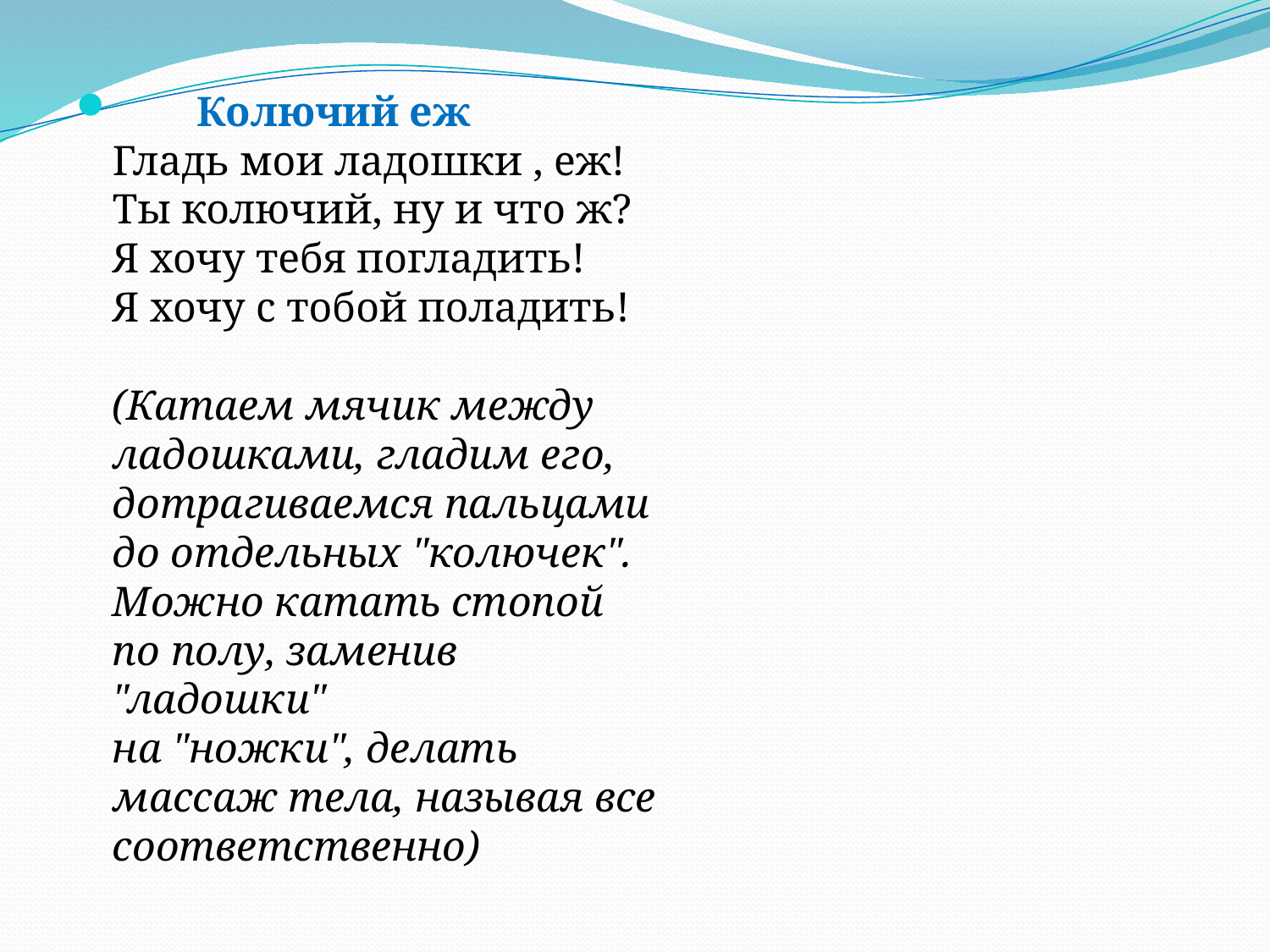

Колючий еж
Гладь мои ладошки , еж!
Ты колючий, ну и что ж?
Я хочу тебя погладить!
Я хочу с тобой поладить!
(Катаем мячик между ладошками, гладим его,
дотрагиваемся пальцами до отдельных "колючек".
Можно катать стопой по полу, заменив "ладошки"
на "ножки", делать массаж тела, называя все соответственно)